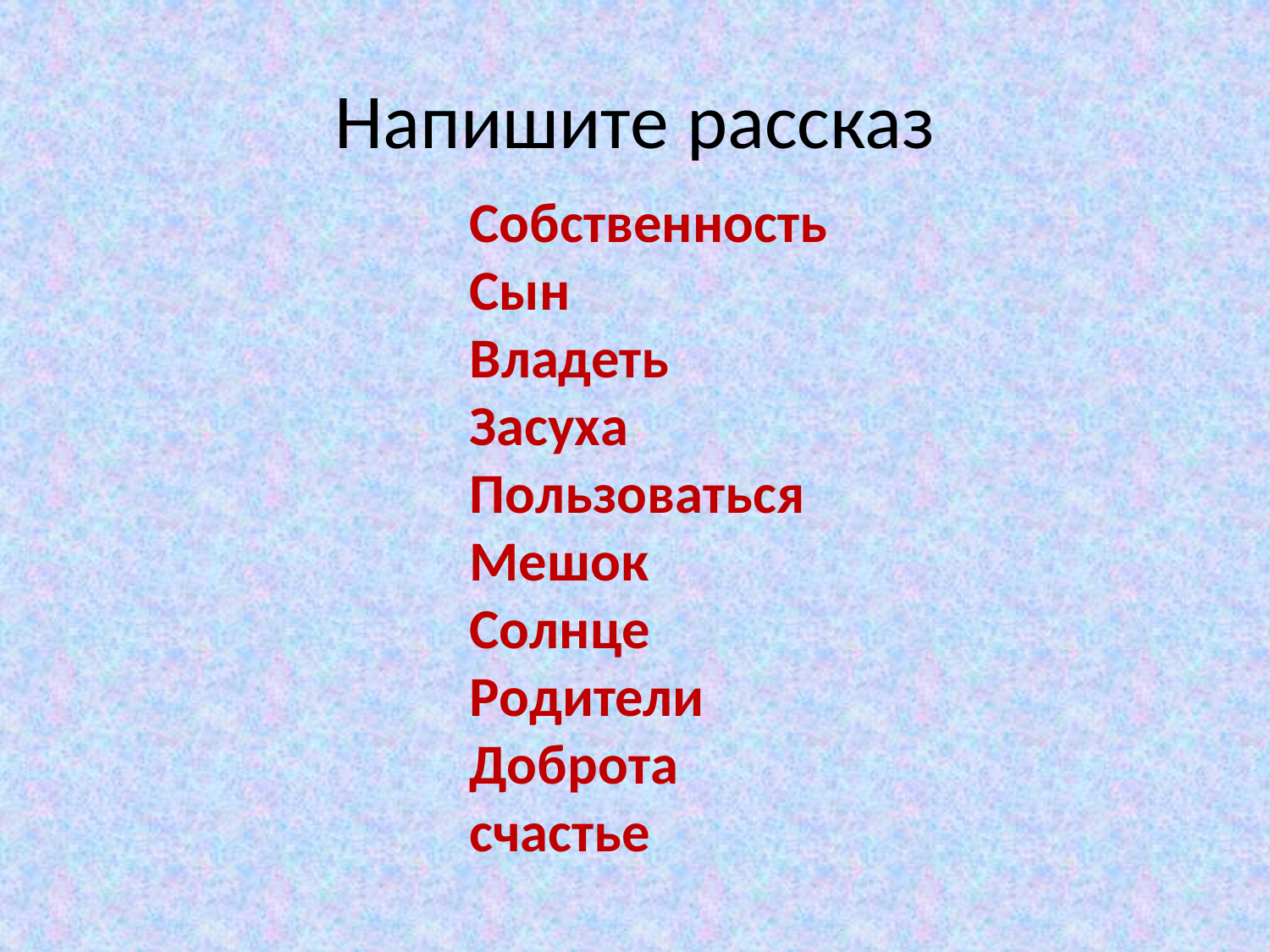

# Напишите рассказ
Собственность
Сын
Владеть
Засуха
Пользоваться
Мешок
Солнце
Родители
Доброта
счастье